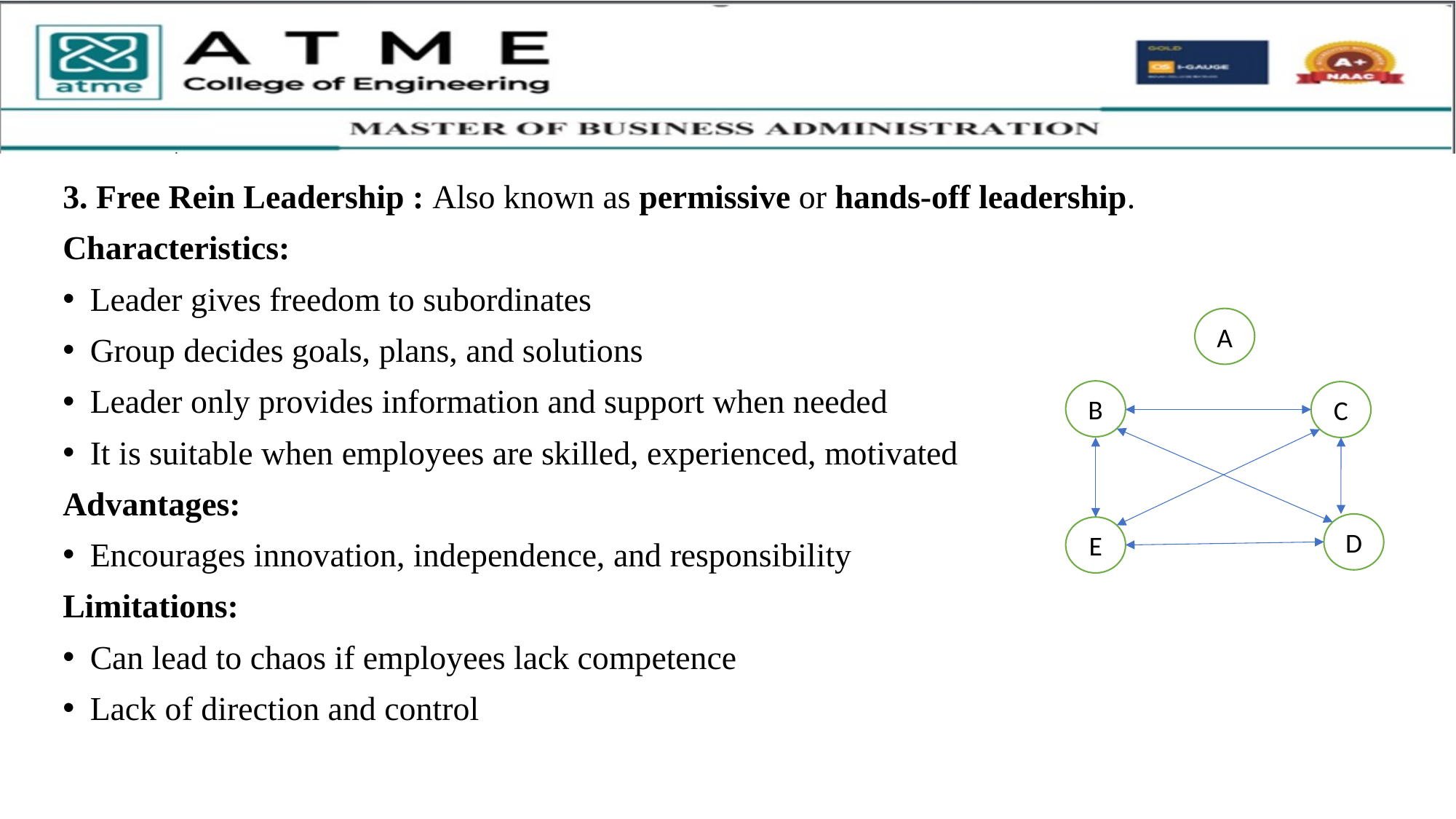

3. Free Rein Leadership : Also known as permissive or hands-off leadership.
Characteristics:
Leader gives freedom to subordinates
Group decides goals, plans, and solutions
Leader only provides information and support when needed
It is suitable when employees are skilled, experienced, motivated
Advantages:
Encourages innovation, independence, and responsibility
Limitations:
Can lead to chaos if employees lack competence
Lack of direction and control

A
B
C
D
E